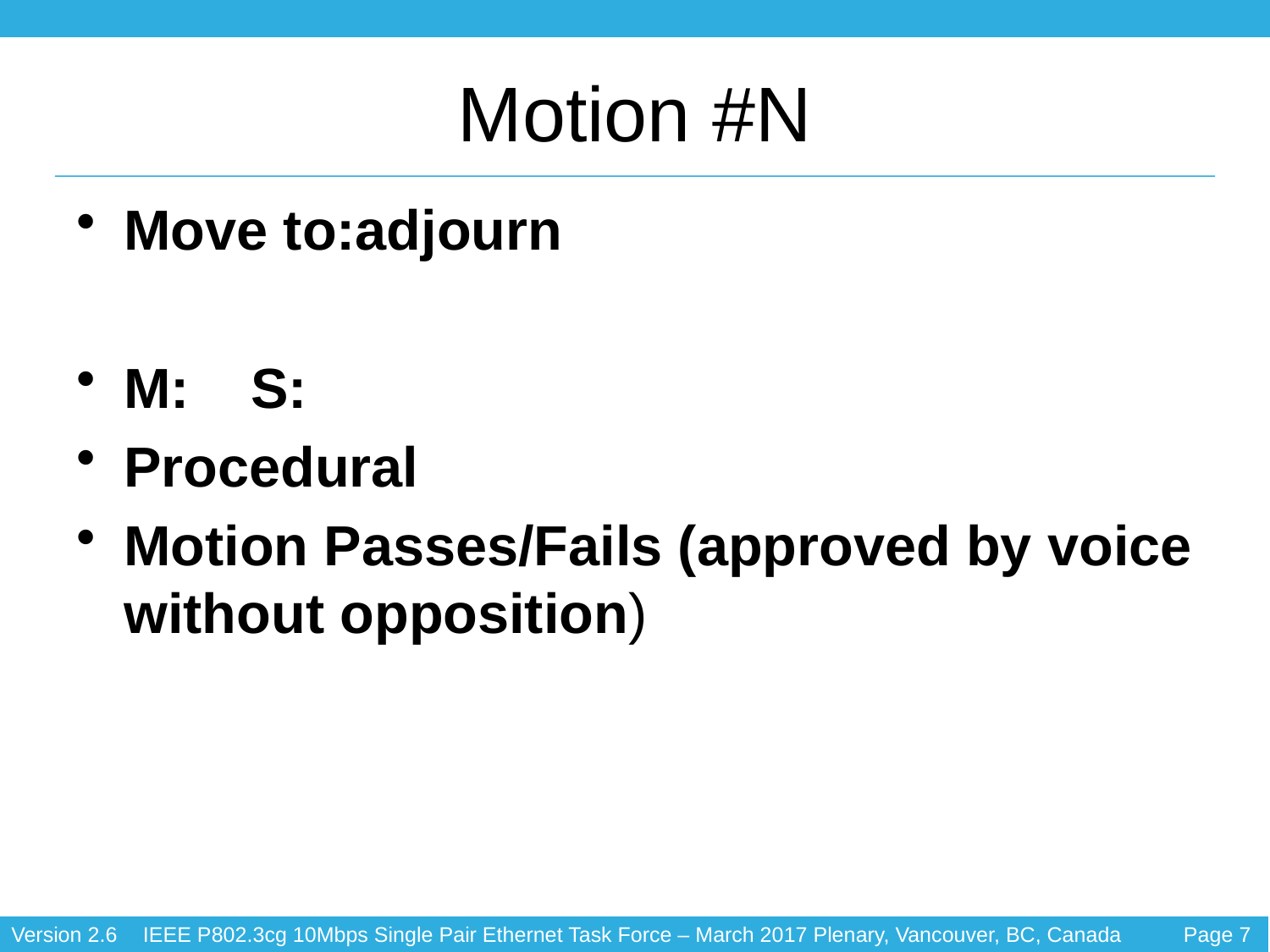

# Motion #N
Move to:adjourn

M:  	S:
Procedural
Motion Passes/Fails (approved by voice without opposition)